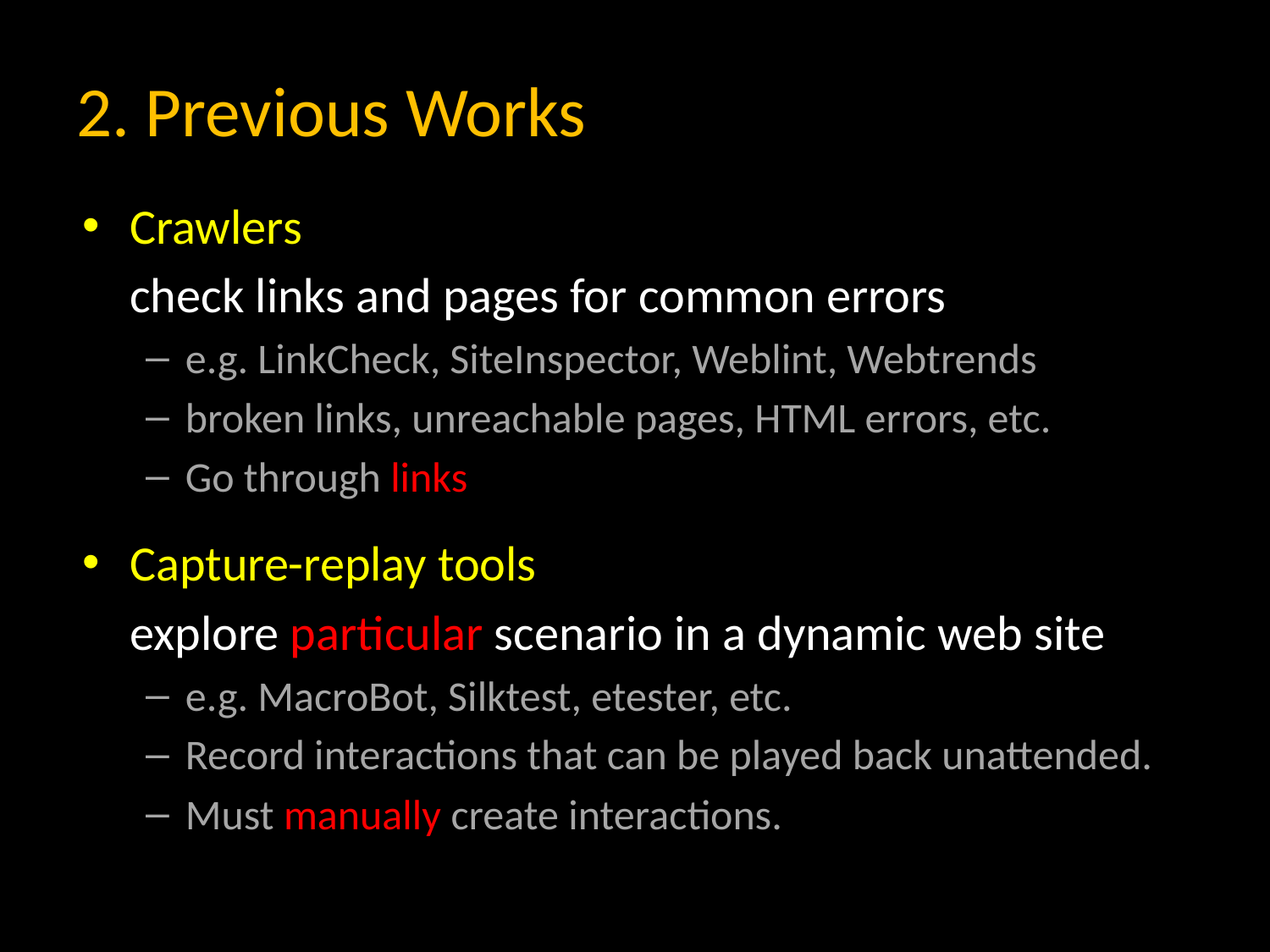

# 2. Previous Works
Crawlers
	check links and pages for common errors
e.g. LinkCheck, SiteInspector, Weblint, Webtrends
broken links, unreachable pages, HTML errors, etc.
Go through links
Capture-replay tools
	explore particular scenario in a dynamic web site
e.g. MacroBot, Silktest, etester, etc.
Record interactions that can be played back unattended.
Must manually create interactions.